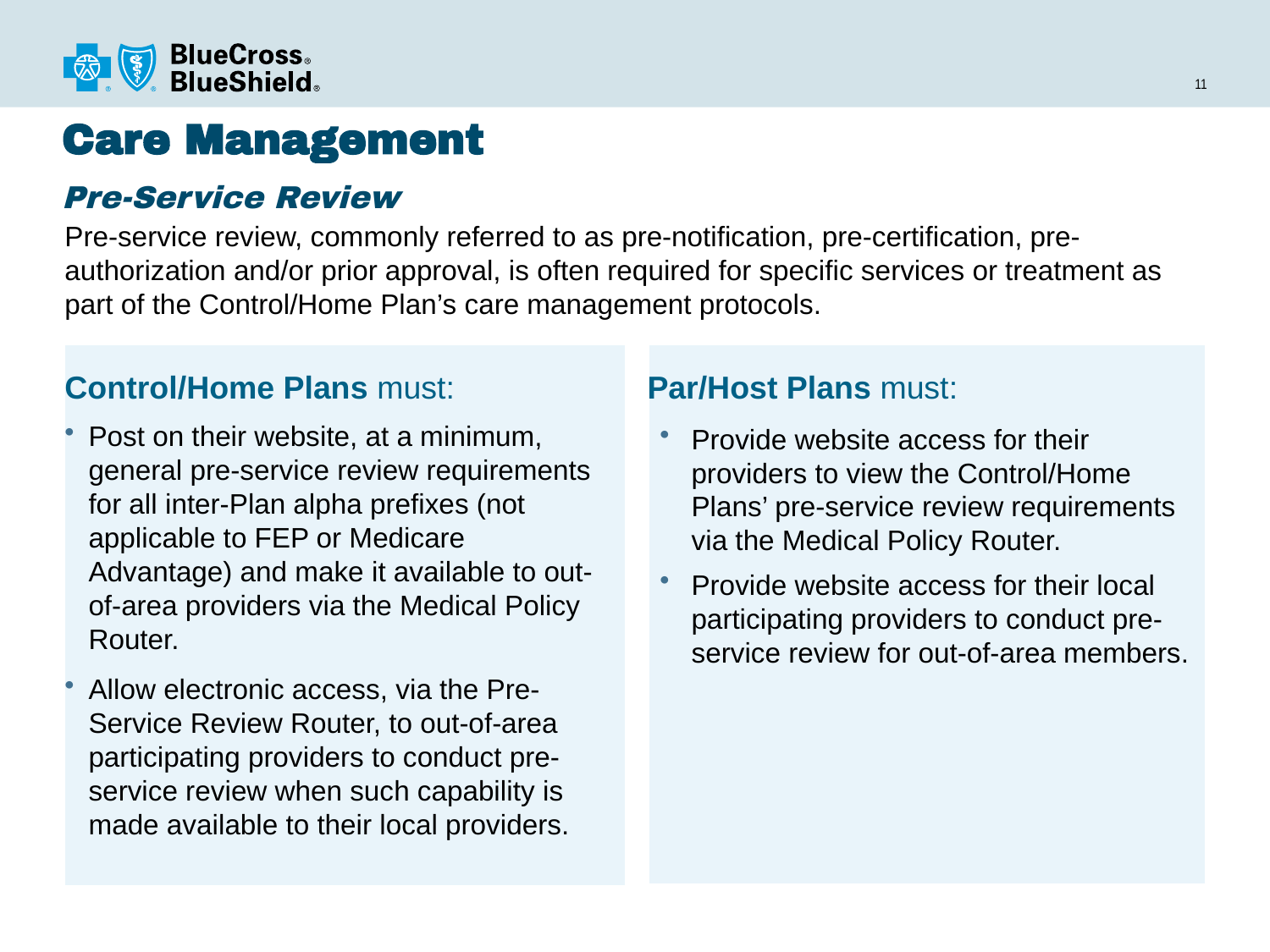

# Care Management Pre-Service Review
Pre-service review, commonly referred to as pre-notification, pre-certification, pre-authorization and/or prior approval, is often required for specific services or treatment as part of the Control/Home Plan’s care management protocols.

Provide website access for their providers to view the Control/Home Plans’ pre-service review requirements via the Medical Policy Router.
Provide website access for their local participating providers to conduct pre-service review for out-of-area members.

Par/Host Plans must:
Control/Home Plans must:
Post on their website, at a minimum, general pre-service review requirements for all inter-Plan alpha prefixes (not applicable to FEP or Medicare Advantage) and make it available to out-of-area providers via the Medical Policy Router.
Allow electronic access, via the Pre-Service Review Router, to out-of-area participating providers to conduct pre-service review when such capability is made available to their local providers.